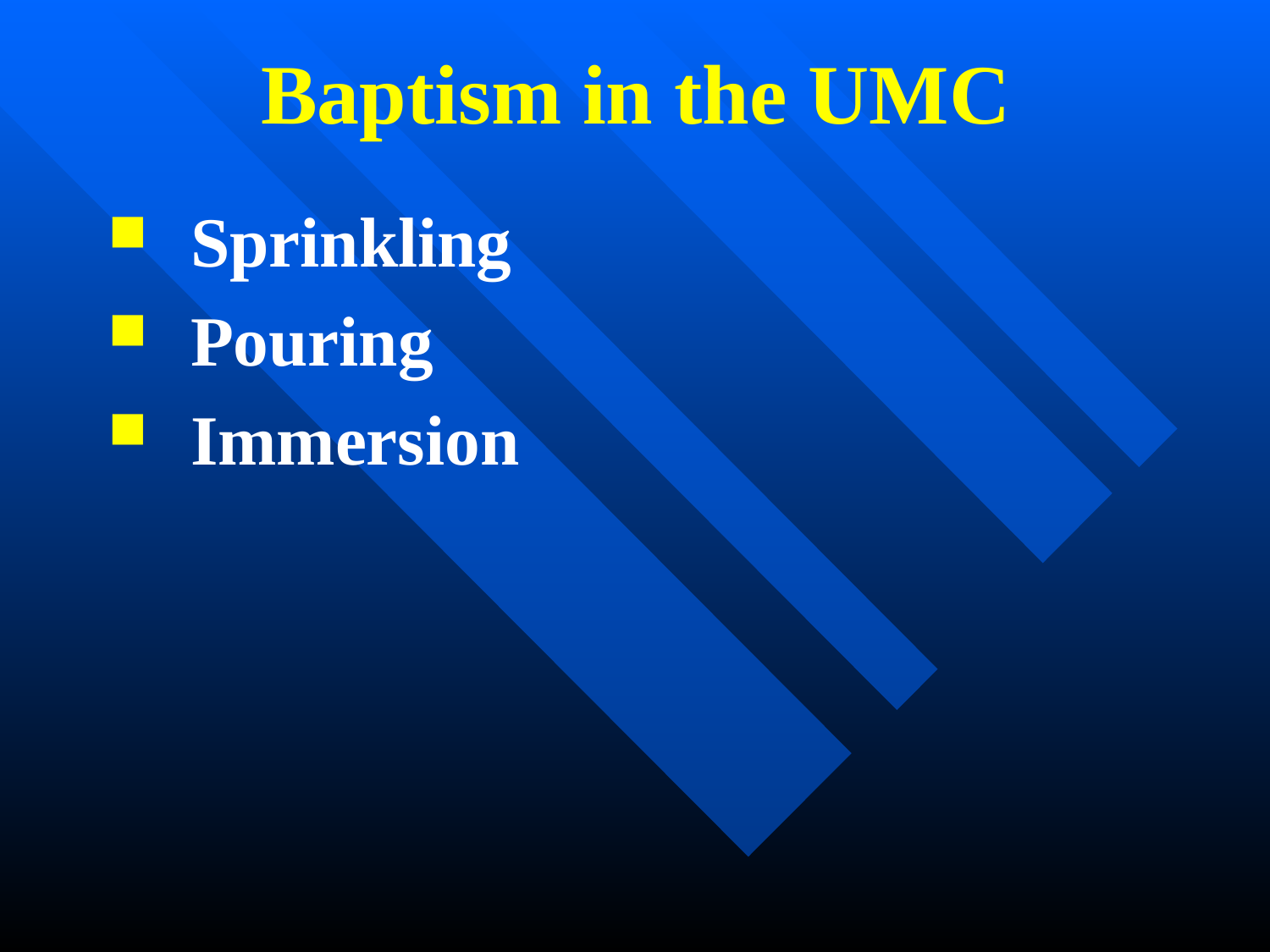

# Baptism in the UMC
  Sprinkling
  Pouring
  Immersion